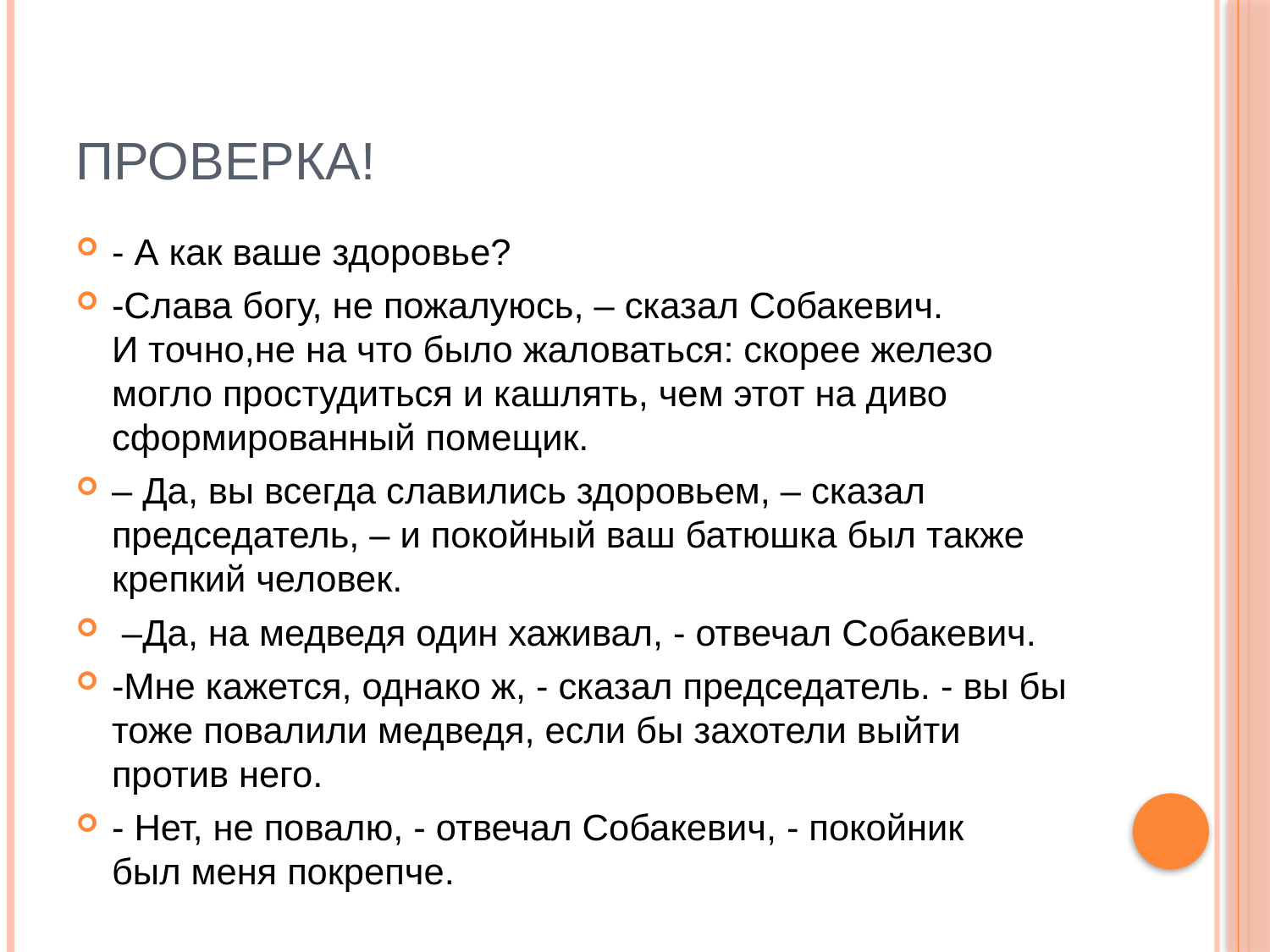

# Проверка!
- А как ваше здоровье?
-Слава богу, не пожалуюсь, – сказал Собакевич. И точно,не на что было жаловаться: скорее железо могло простудиться и кашлять, чем этот на диво сформированный помещик.
– Да, вы всегда славились здоровьем, – сказал председатель, – и покойный ваш батюшка был также крепкий человек.
 –Да, на медведя один хаживал, - отвечал Собакевич.
-Мне кажется, однако ж, - сказал председатель. - вы бы тоже повалили медведя, если бы захотели выйти против него.
- Нет, не повалю, - отвечал Собакевич, - покойник был меня покрепче.